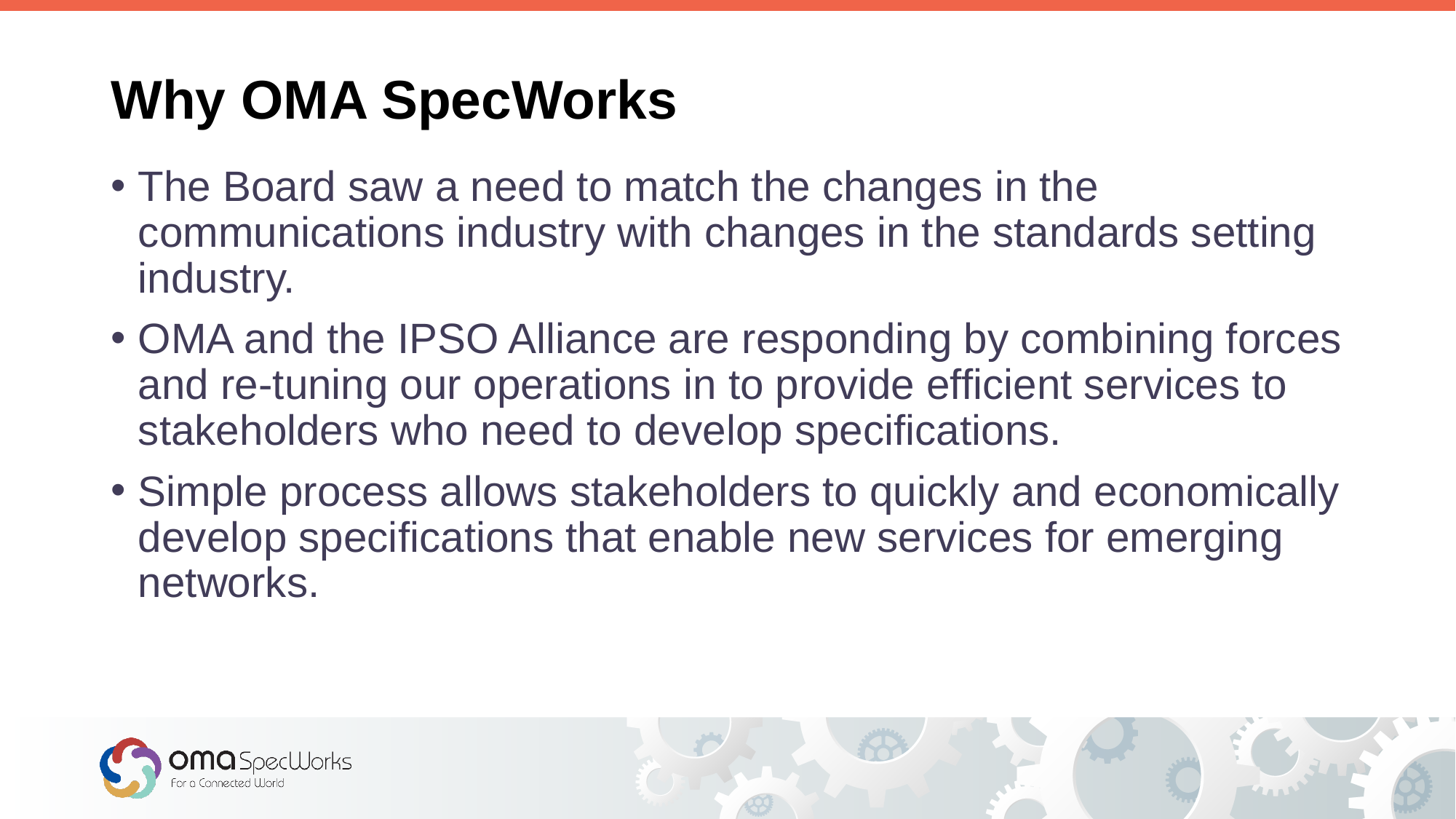

# Why OMA SpecWorks
The Board saw a need to match the changes in the communications industry with changes in the standards setting industry.
OMA and the IPSO Alliance are responding by combining forces and re-tuning our operations in to provide efficient services to stakeholders who need to develop specifications.
Simple process allows stakeholders to quickly and economically develop specifications that enable new services for emerging networks.